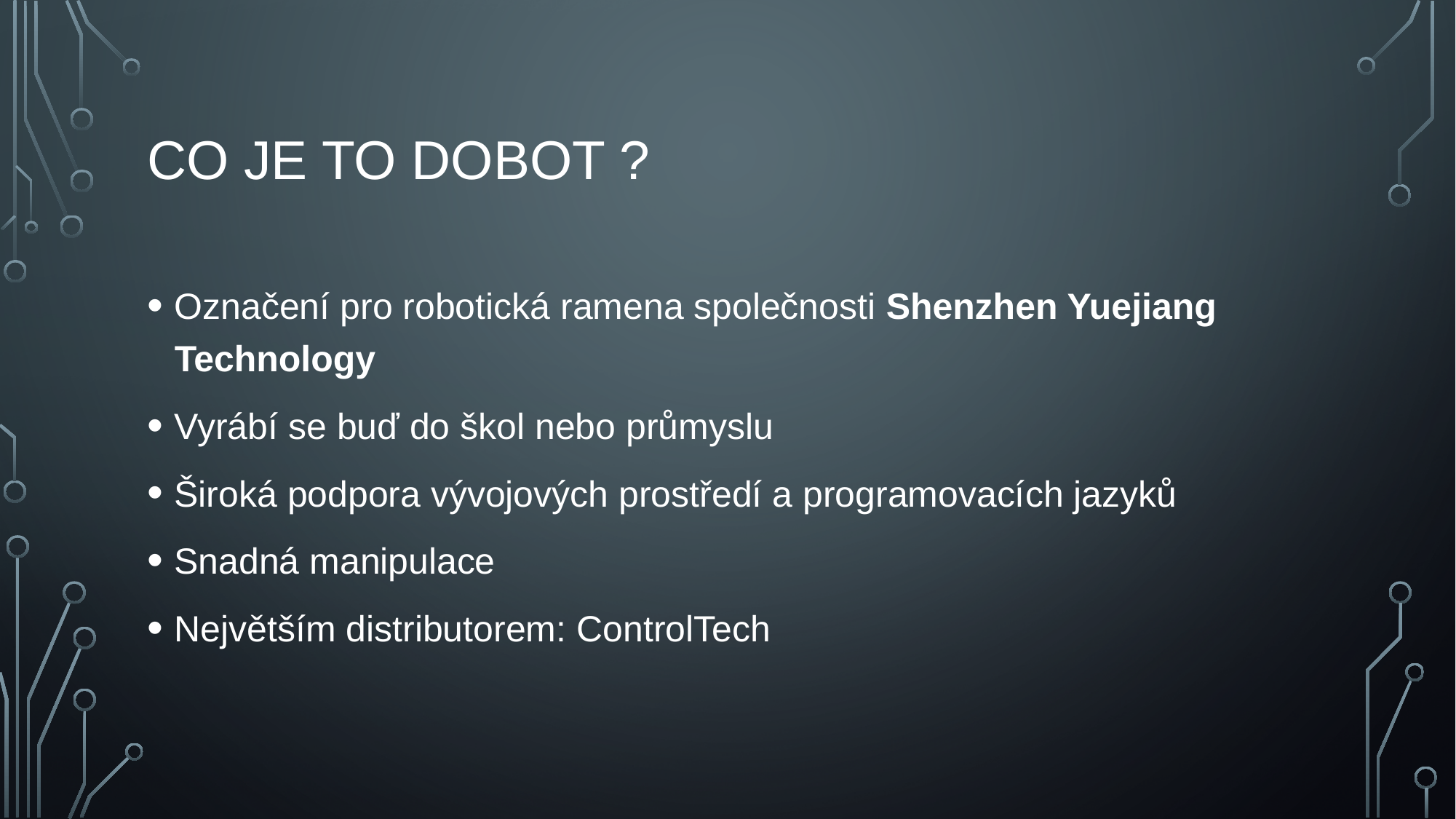

# Co je to Dobot ?
Označení pro robotická ramena společnosti Shenzhen Yuejiang Technology
Vyrábí se buď do škol nebo průmyslu
Široká podpora vývojových prostředí a programovacích jazyků
Snadná manipulace
Největším distributorem: ControlTech